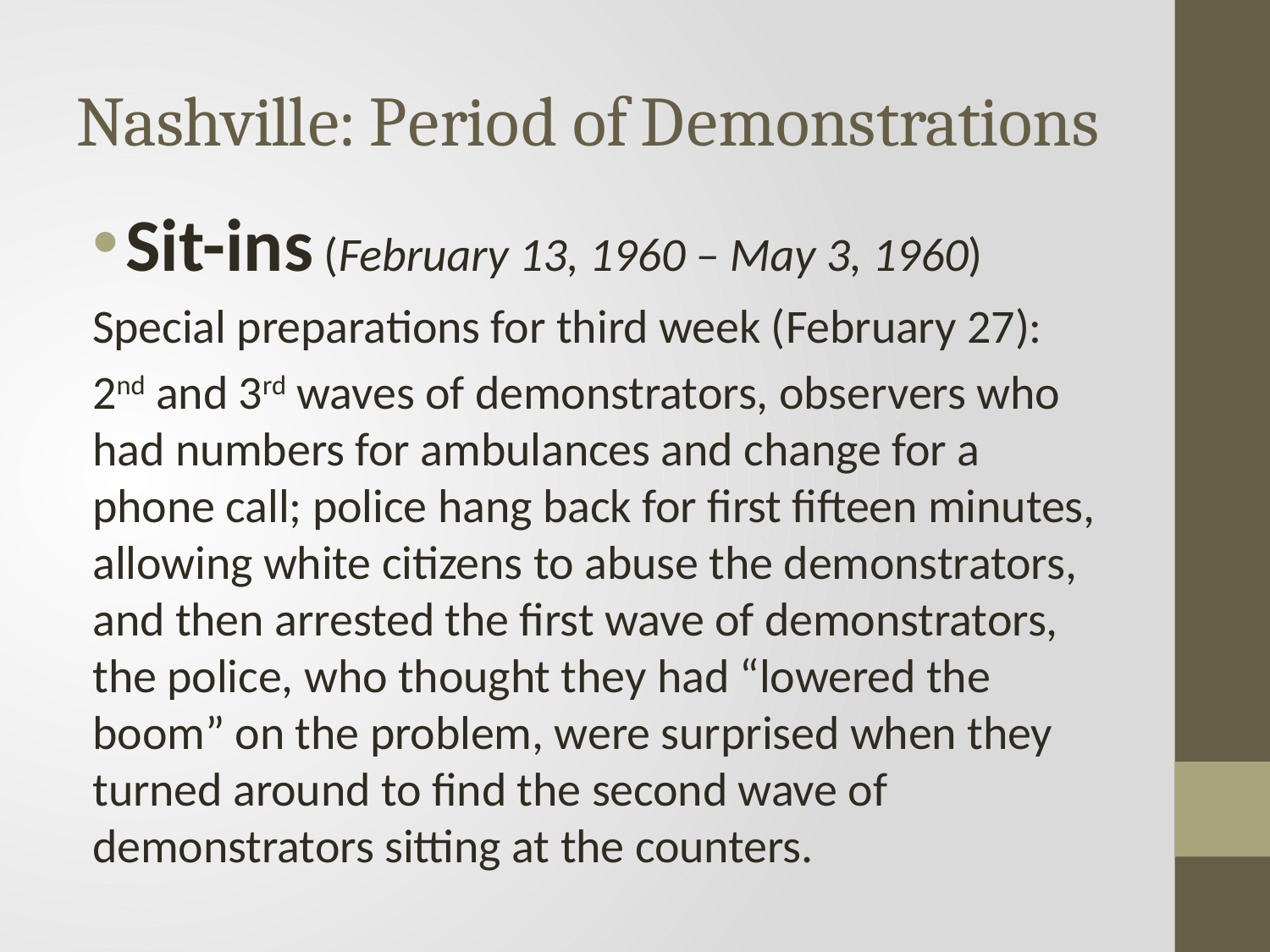

# Nashville: Period of Demonstrations
Sit-ins (February 13, 1960 – May 3, 1960)
Special preparations for third week (February 27):
2nd and 3rd waves of demonstrators, observers who had numbers for ambulances and change for a phone call; police hang back for first fifteen minutes, allowing white citizens to abuse the demonstrators, and then arrested the first wave of demonstrators, the police, who thought they had “lowered the boom” on the problem, were surprised when they turned around to find the second wave of demonstrators sitting at the counters.